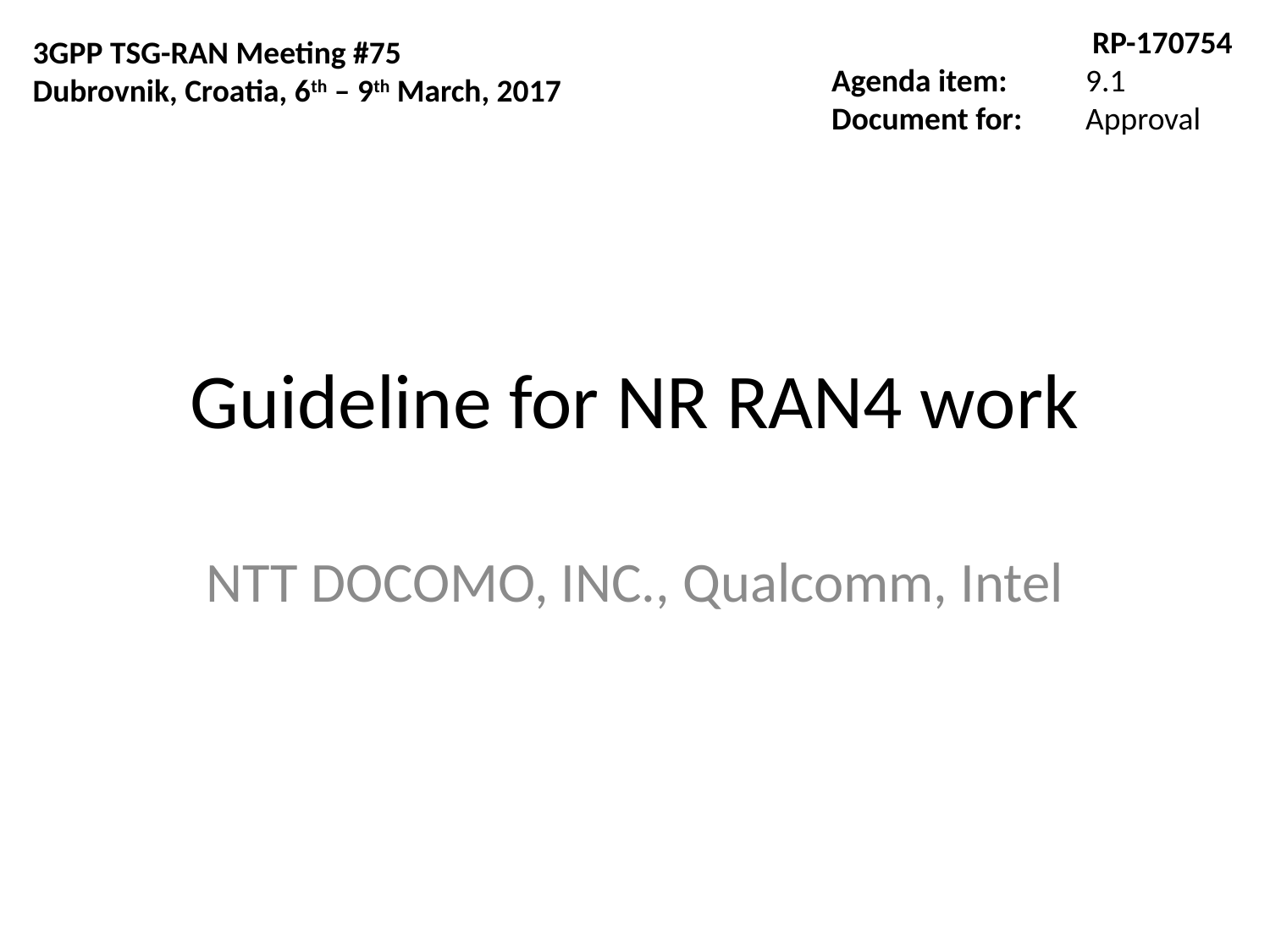

RP-170754
Agenda item:	9.1
Document for:	Approval
3GPP TSG-RAN Meeting #75
Dubrovnik, Croatia, 6th – 9th March, 2017
# Guideline for NR RAN4 work
NTT DOCOMO, INC., Qualcomm, Intel